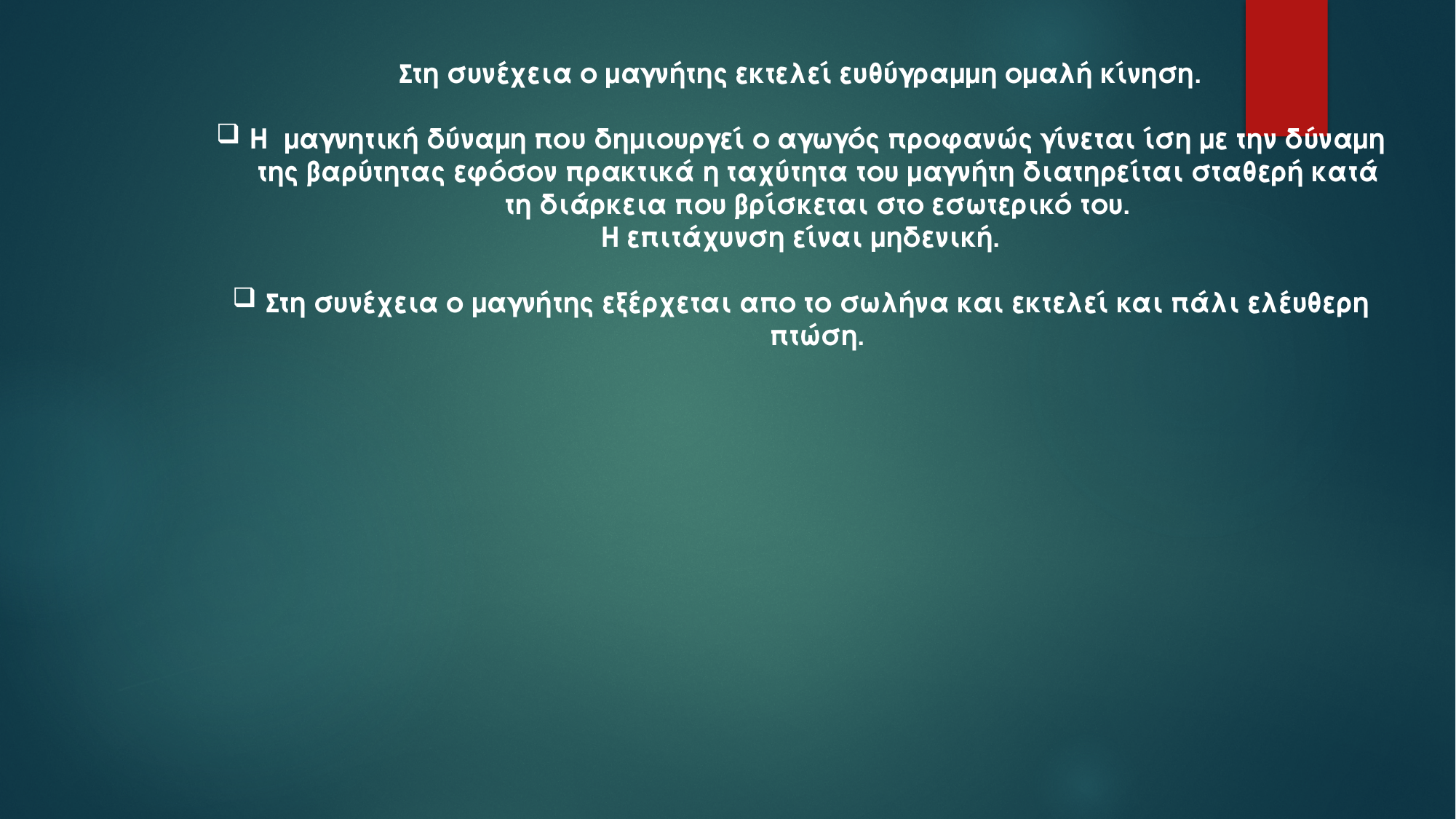

Στη συνέχεια ο μαγνήτης εκτελεί ευθύγραμμη ομαλή κίνηση.

Η  μαγνητική δύναμη που δημιουργεί ο αγωγός προφανώς γίνεται ίση με την δύναμη της βαρύτητας εφόσον πρακτικά η ταχύτητα του μαγνήτη διατηρείται σταθερή κατά τη διάρκεια που βρίσκεται στο εσωτερικό του.
 Η επιτάχυνση είναι μηδενική.

Στη συνέχεια ο μαγνήτης εξέρχεται απο το σωλήνα και εκτελεί και πάλι ελέυθερη πτώση.